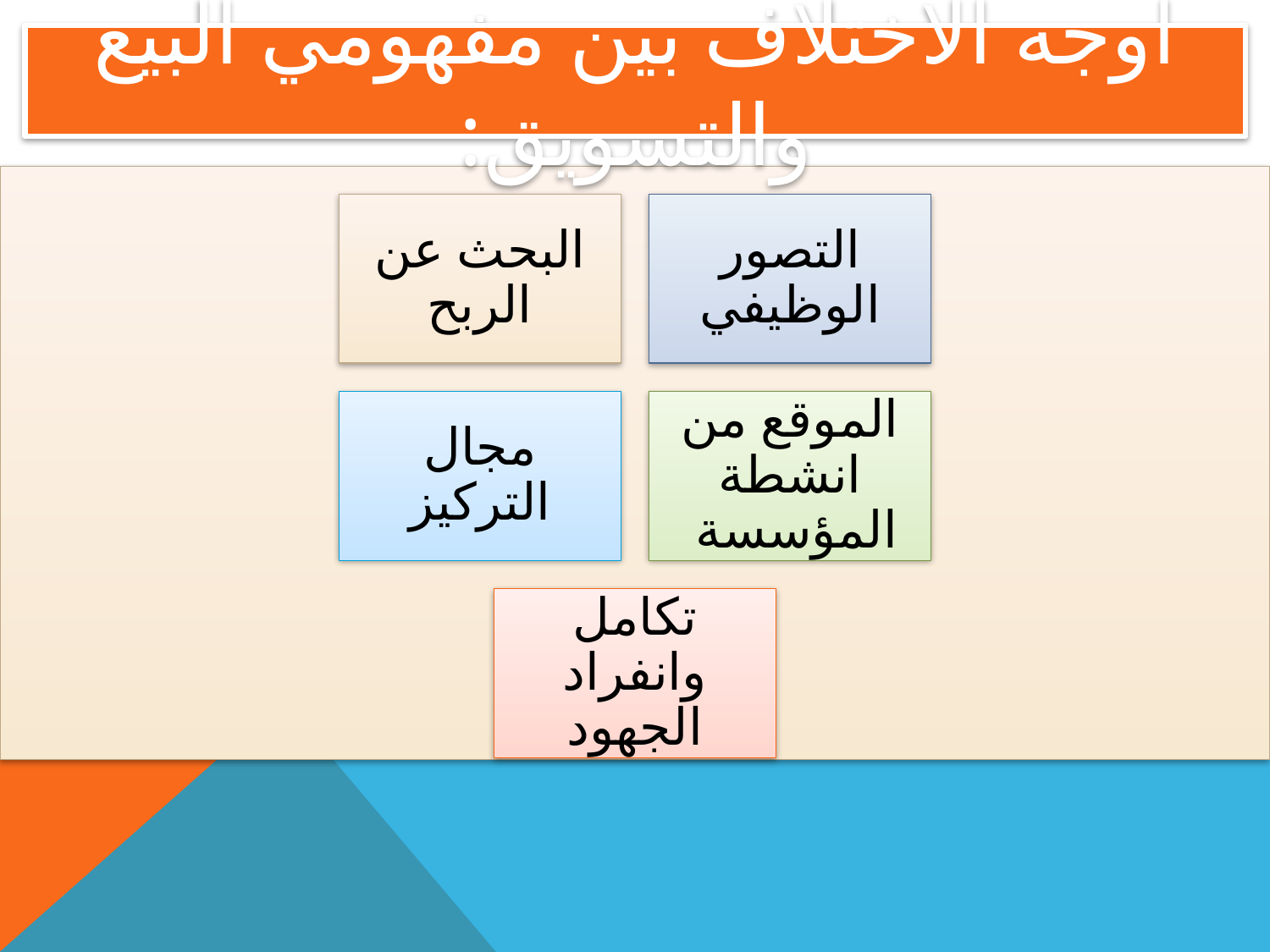

# اوجه الاختلاف بين مفهومي البيع والتسويق:

البحث عن الربح
التصور الوظيفي
مجال التركيز
الموقع من انشطة المؤسسة
تكامل وانفراد الجهود